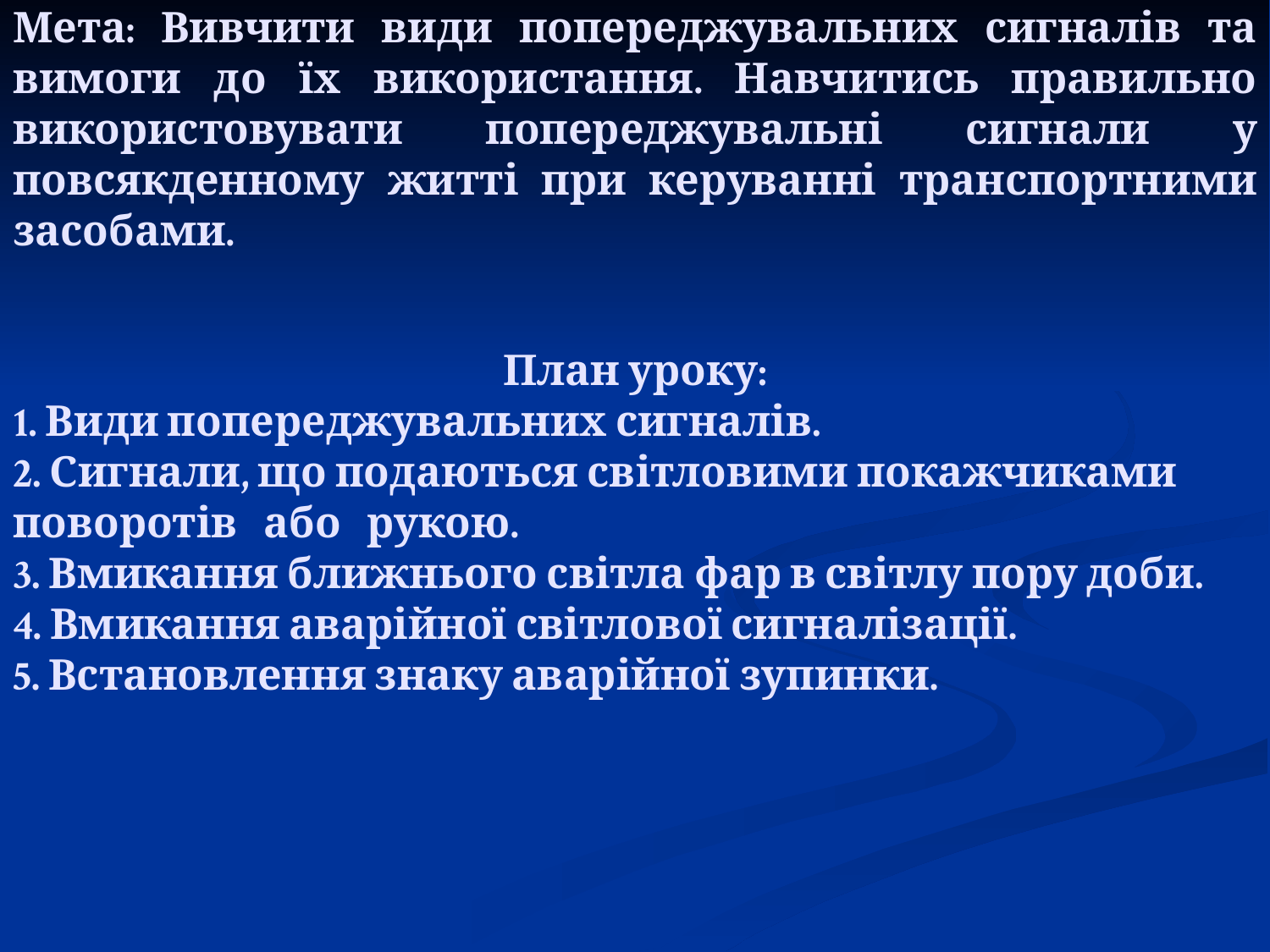

# Мета: Вивчити види попереджувальних сигналів та вимоги до їх використання. Навчитись правильно використовувати попереджувальні сигнали у повсякденному житті при керуванні транспортними засобами.
План уроку:
1. Види попереджувальних сигналів.
2. Сигнали, що подаються світловими покажчиками поворотів   або   рукою.
3. Вмикання ближнього світла фар в світлу пору доби.
4. Вмикання аварійної світлової сигналізації.
5. Встановлення знаку аварійної зупинки.